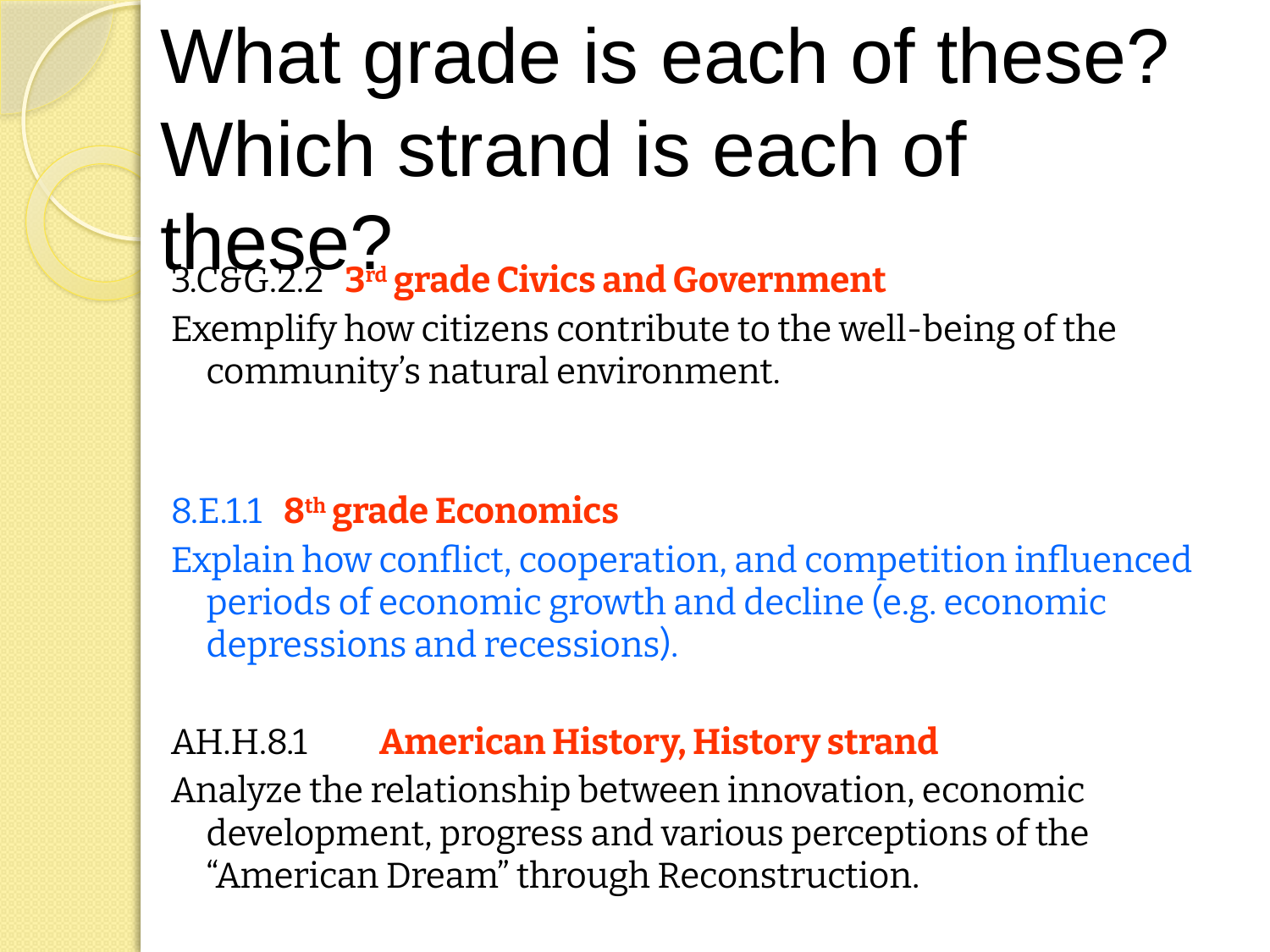

What grade is each of these?
Which strand is each of these?

3.C&G.2.2   3rd grade Civics and Government
Exemplify how citizens contribute to the well-being of the community’s natural environment.

8.E.1.1   8th grade Economics
Explain how conflict, cooperation, and competition influenced periods of economic growth and decline (e.g. economic depressions and recessions).

AH.H.8.1          American History, History strand
Analyze the relationship between innovation, economic development, progress and various perceptions of the “American Dream” through Reconstruction.